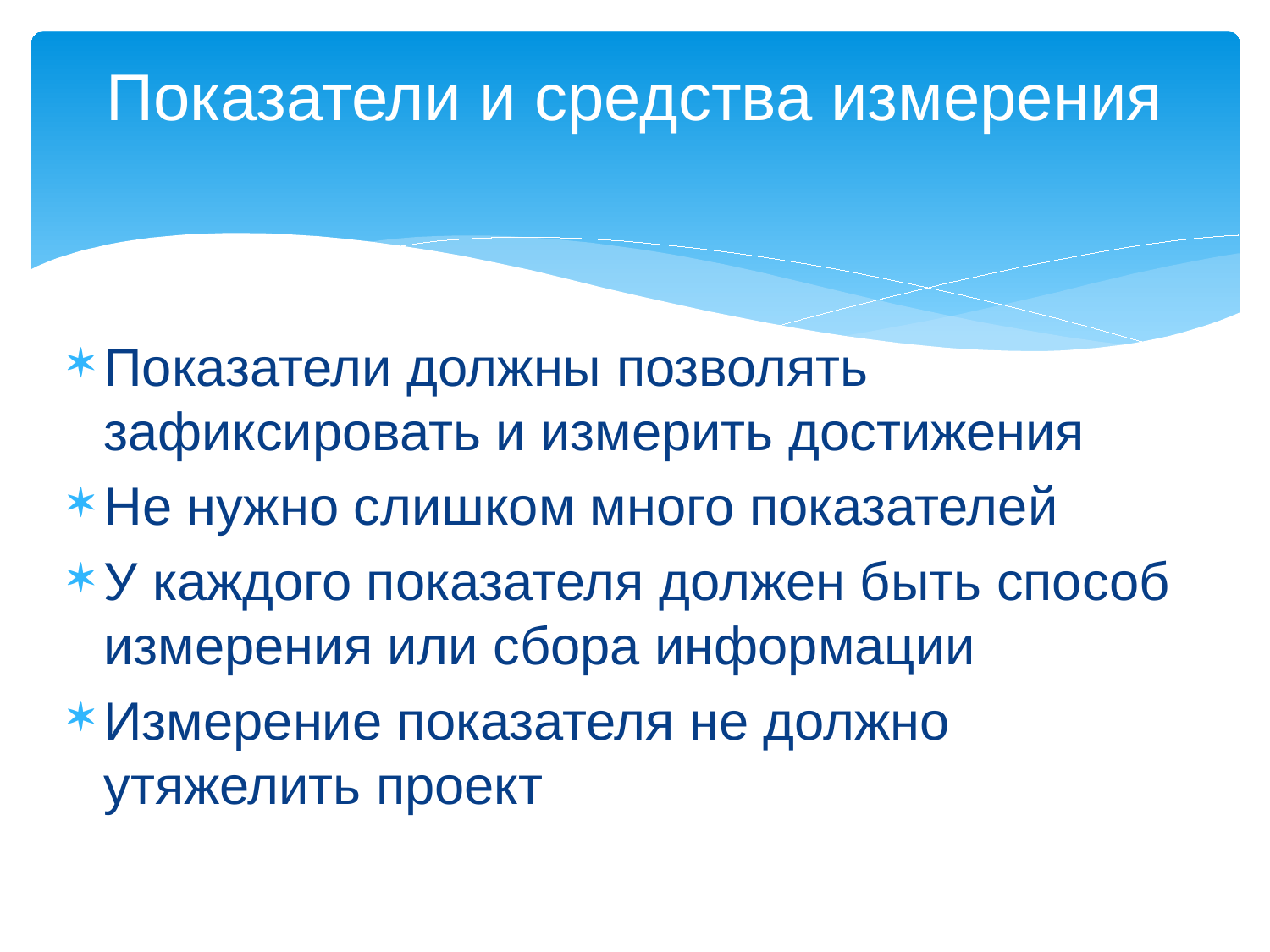

# Показатели и средства измерения
Показатели должны позволять зафиксировать и измерить достижения
Не нужно слишком много показателей
У каждого показателя должен быть способ измерения или сбора информации
Измерение показателя не должно утяжелить проект